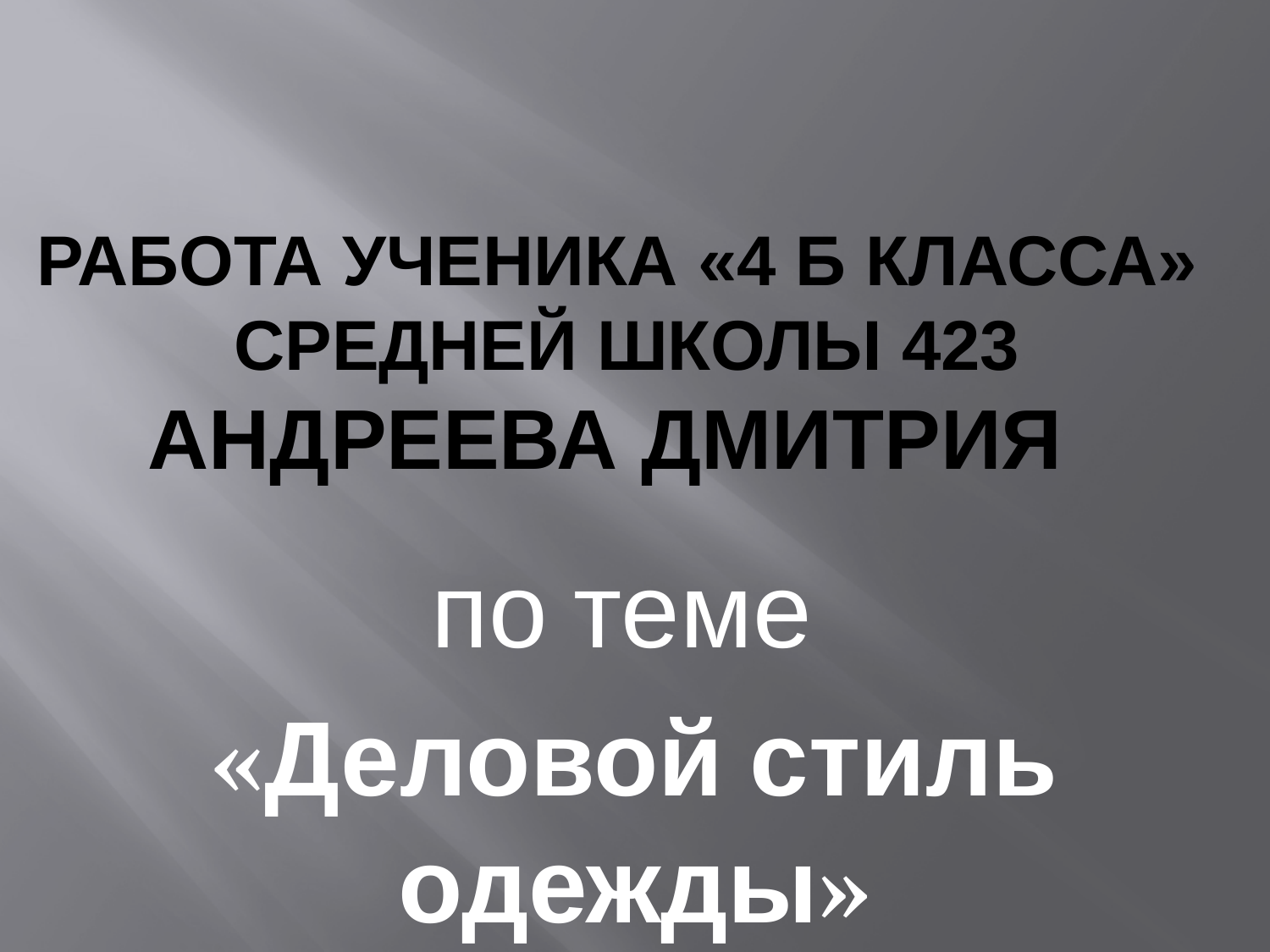

# Работа ученика «4 б класса» средней школы 423 Андреева Дмитрия
по теме
«Деловой стиль одежды»